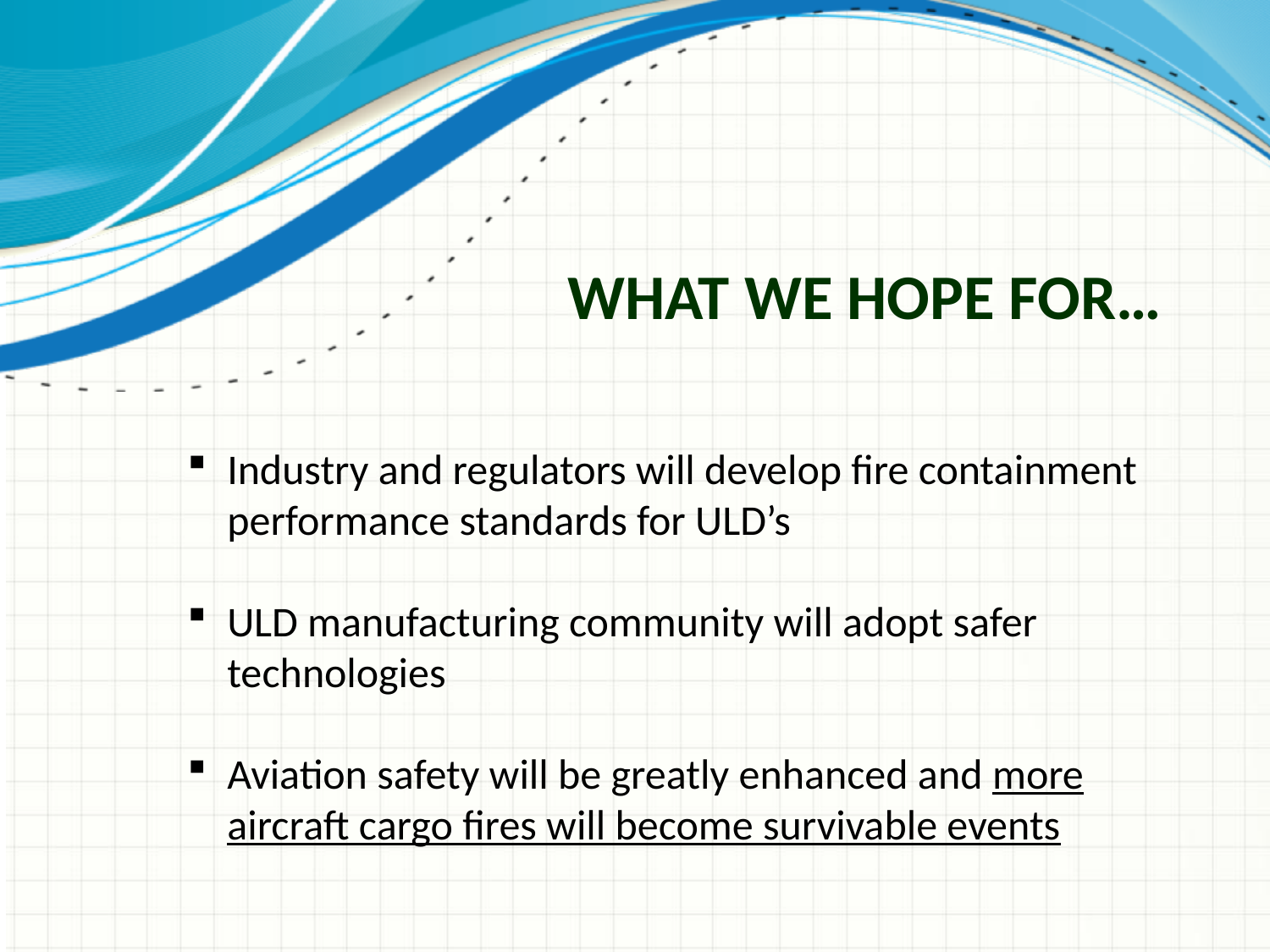

# What we hope for…
Industry and regulators will develop fire containment performance standards for ULD’s

ULD manufacturing community will adopt safer technologies

Aviation safety will be greatly enhanced and more aircraft cargo fires will become survivable events